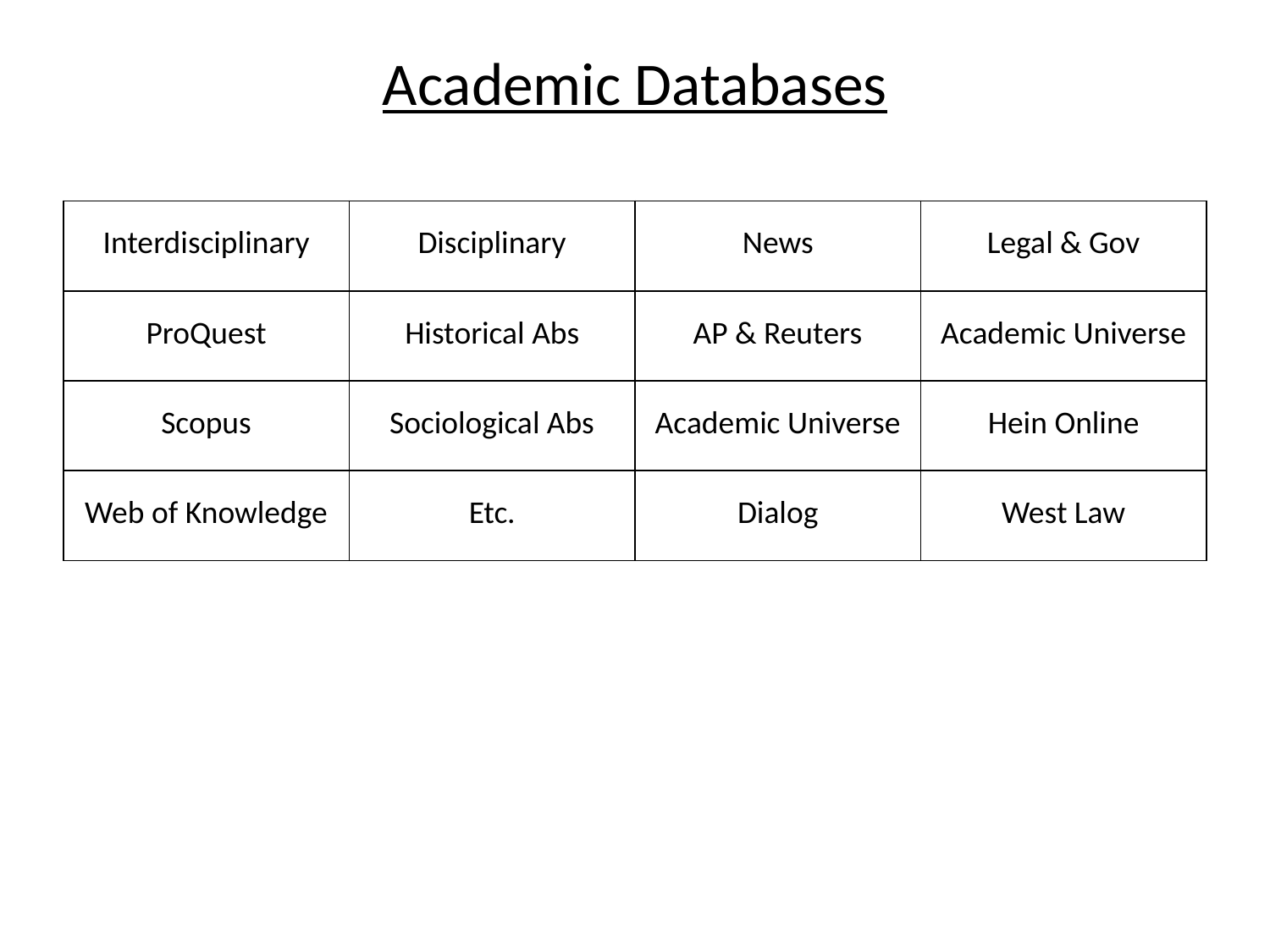

# Academic Databases
| Interdisciplinary | Disciplinary | News | Legal & Gov |
| --- | --- | --- | --- |
| ProQuest | Historical Abs | AP & Reuters | Academic Universe |
| Scopus | Sociological Abs | Academic Universe | Hein Online |
| Web of Knowledge | Etc. | Dialog | West Law |